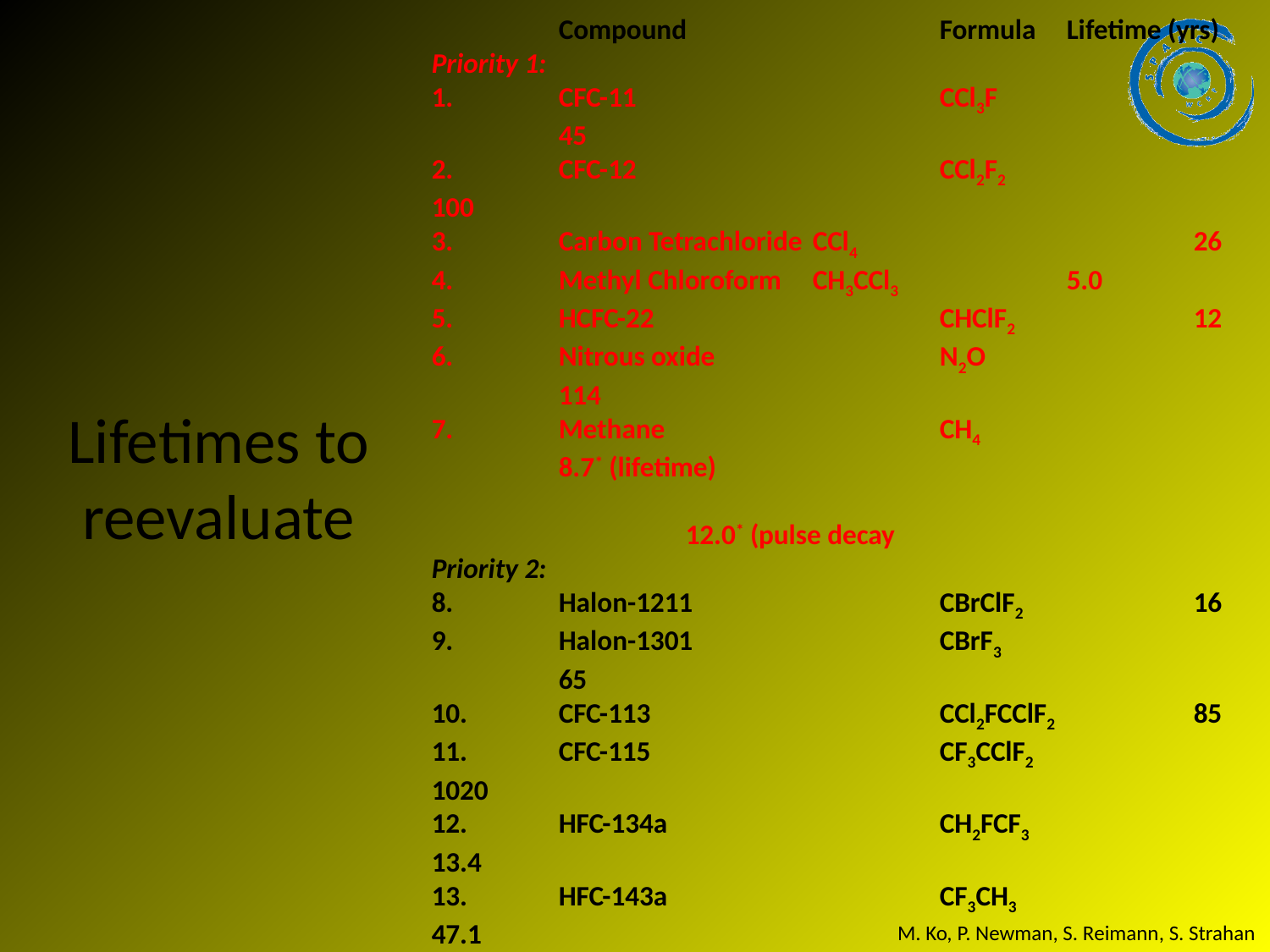

Compound 		Formula	Lifetime (yrs)
Priority 1:
1.	CFC-11			CCl3F			45
2.	CFC-12			CCl2F2		100
3.	Carbon Tetrachloride	CCl4			26
4.	Methyl Chloroform	CH3CCl3		5.0
5.	HCFC-22			CHClF2		12
6.	Nitrous oxide		N2O			114
7.	Methane			CH4			8.7* (lifetime)
								12.0* (pulse decay
Priority 2:
8.	Halon-1211		CBrClF2		16
9.	Halon-1301		CBrF3			65
10.	CFC-113			CCl2FCClF2		85
11.	CFC-115			CF3CClF2		1020
12.	HFC-134a			CH2FCF3		13.4
13.	HFC-143a			CF3CH3		47.1
14.	HFC-23			CHF3			222

Priority 3:
15.	CFC-114			CClF2CClF2		190
16.	HCFC-141b			CH3CCl2F		9.2
17.	HCFC-142b			CH3CClF2		17.2
18.	Methyl Chloride		CH3Cl		1.0
19.	Methyl Bromide		CH3Br		0.8
20.	Halon-1202		CBr2F2		2.9
21.	Halon-2402		CBrF2CBrF2		20
# Lifetimes to reevaluate